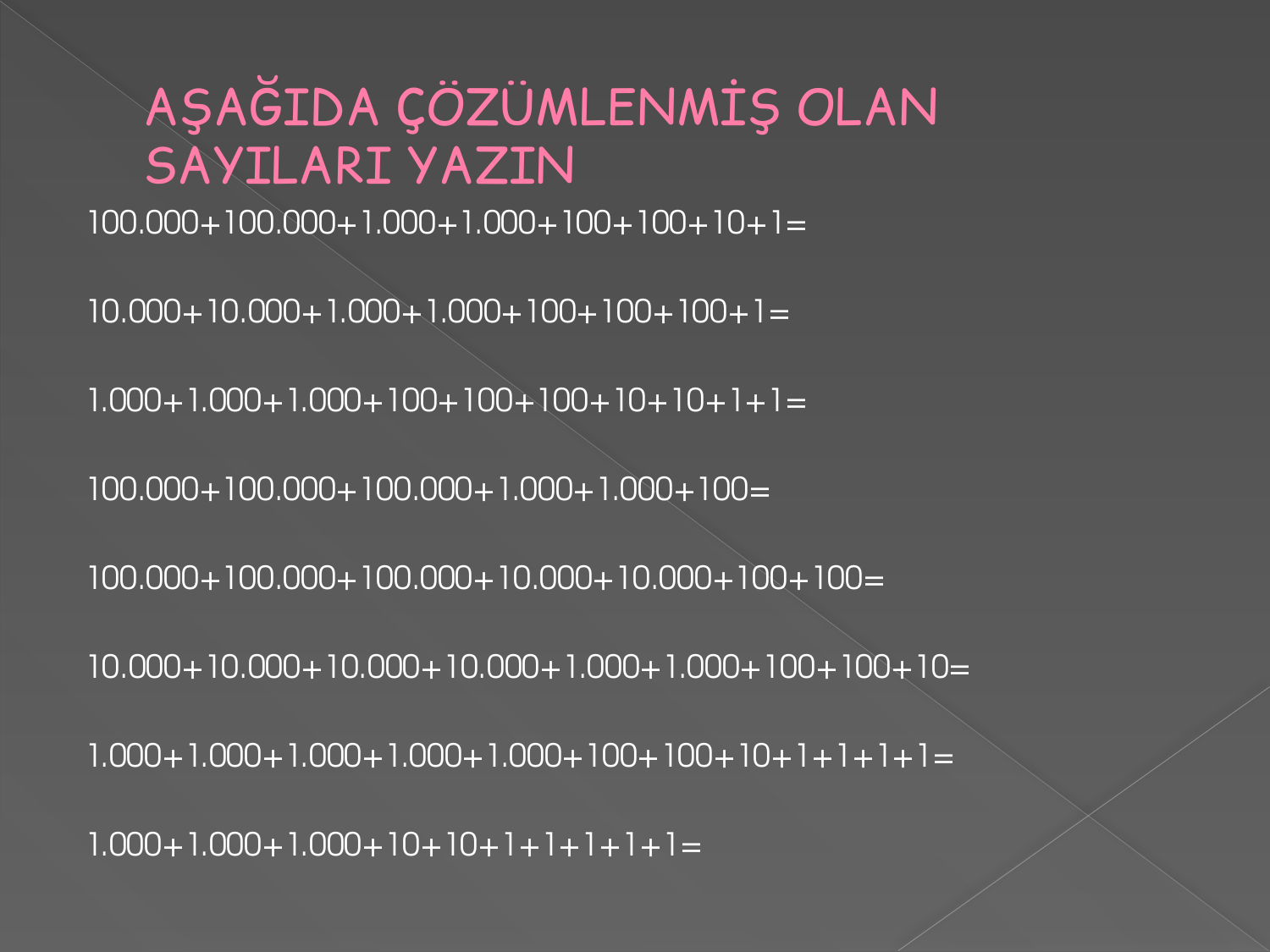

# AŞAĞIDA ÇÖZÜMLENMİŞ OLAN SAYILARI YAZIN
100.000+100.000+1.000+1.000+100+100+10+1=

10.000+10.000+1.000+1.000+100+100+100+1=

1.000+1.000+1.000+100+100+100+10+10+1+1=

100.000+100.000+100.000+1.000+1.000+100=

100.000+100.000+100.000+10.000+10.000+100+100=

10.000+10.000+10.000+10.000+1.000+1.000+100+100+10=

1.000+1.000+1.000+1.000+1.000+100+100+10+1+1+1+1=

1.000+1.000+1.000+10+10+1+1+1+1+1=